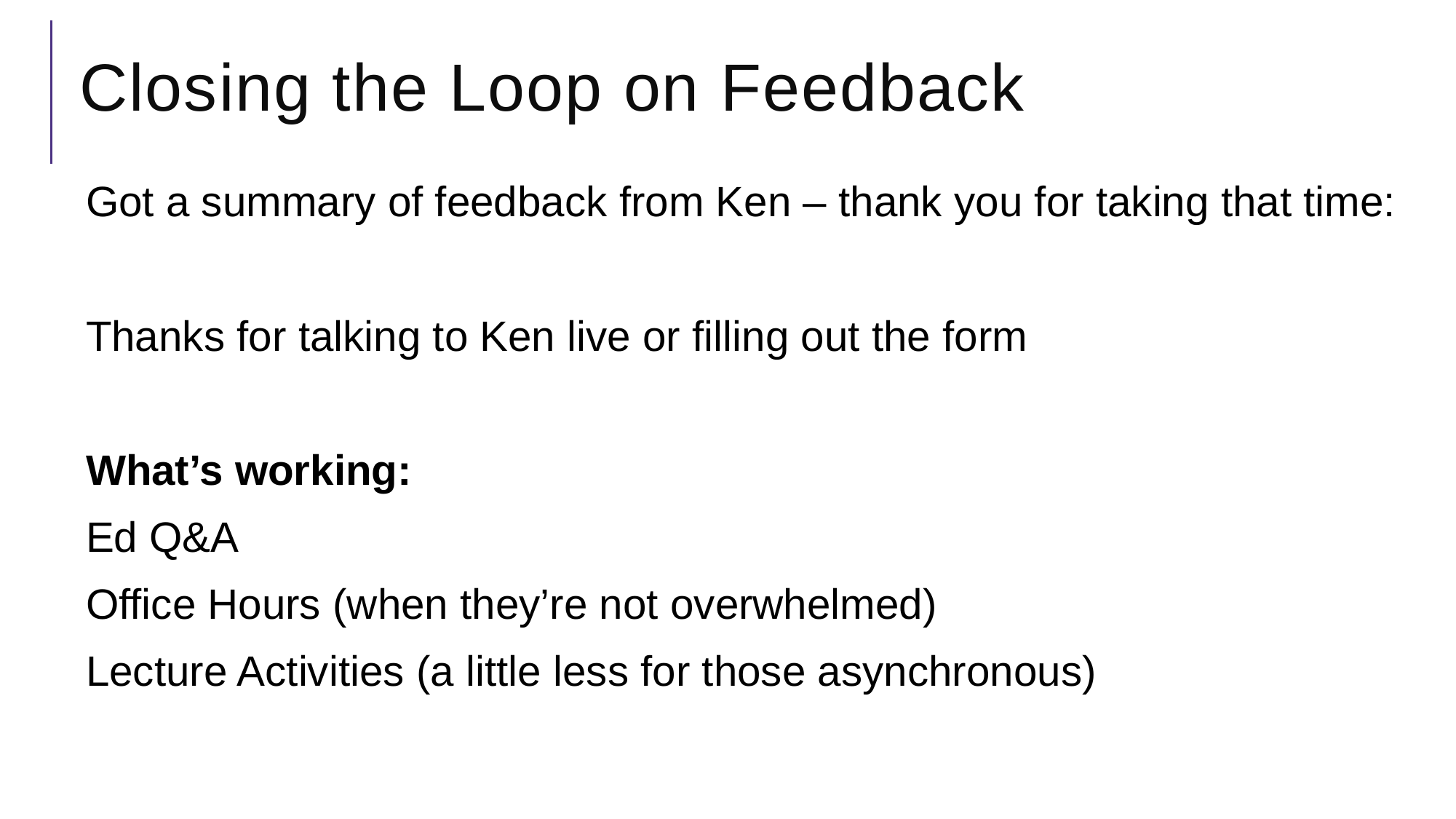

# Closing the Loop on Feedback
Got a summary of feedback from Ken – thank you for taking that time:

Thanks for talking to Ken live or filling out the form

What’s working:
Ed Q&A
Office Hours (when they’re not overwhelmed)
Lecture Activities (a little less for those asynchronous)